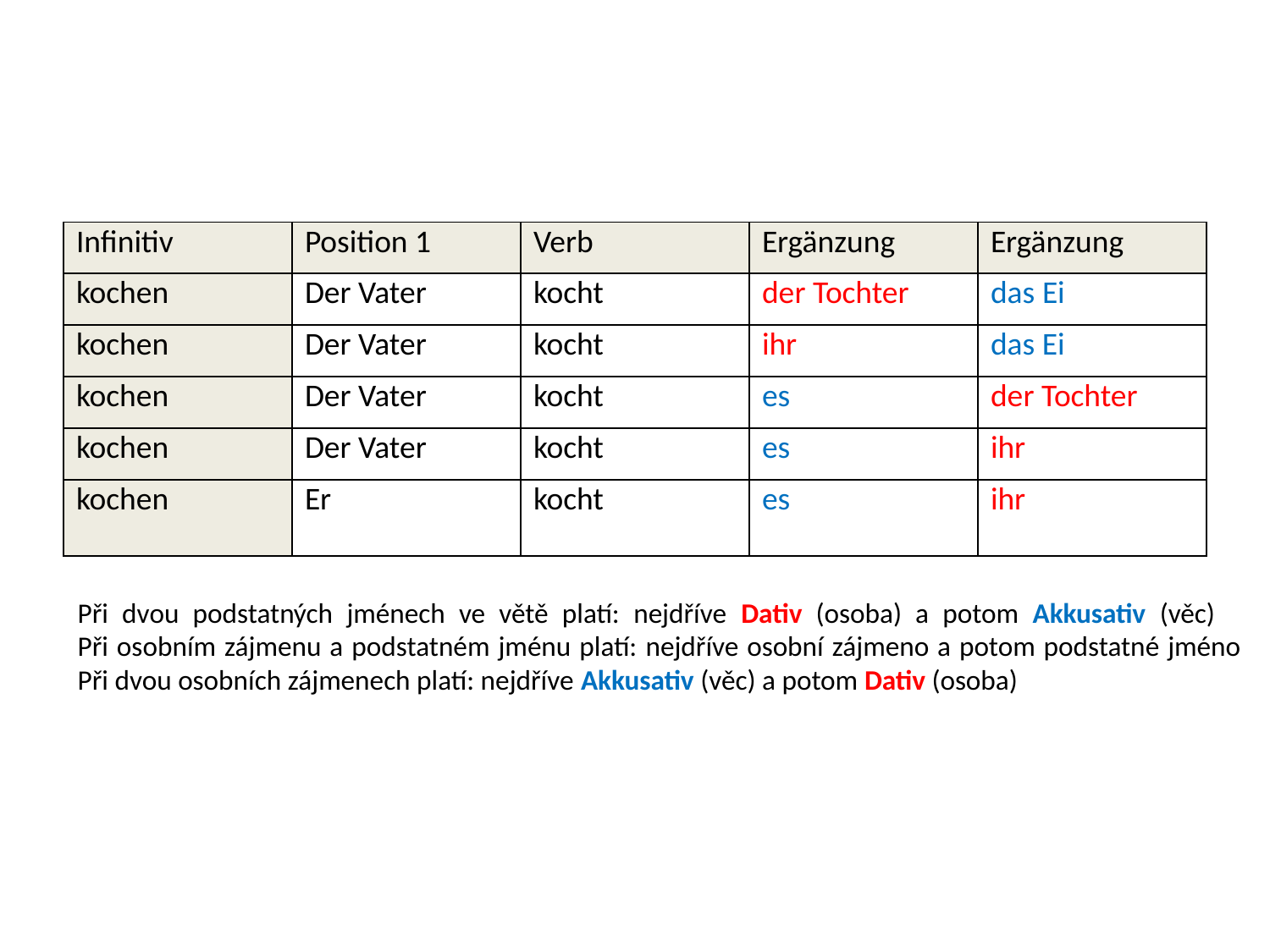

| Infinitiv | Position 1 | Verb | Ergänzung | Ergänzung |
| --- | --- | --- | --- | --- |
| kochen | Der Vater | kocht | der Tochter | das Ei |
| kochen | Der Vater | kocht | ihr | das Ei |
| kochen | Der Vater | kocht | es | der Tochter |
| kochen | Der Vater | kocht | es | ihr |
| kochen | Er | kocht | es | ihr |
# Při dvou podstatných jménech ve větě platí: nejdříve Dativ (osoba) a potom Akkusativ (věc) Při osobním zájmenu a podstatném jménu platí: nejdříve osobní zájmeno a potom podstatné jméno Při dvou osobních zájmenech platí: nejdříve Akkusativ (věc) a potom Dativ (osoba)